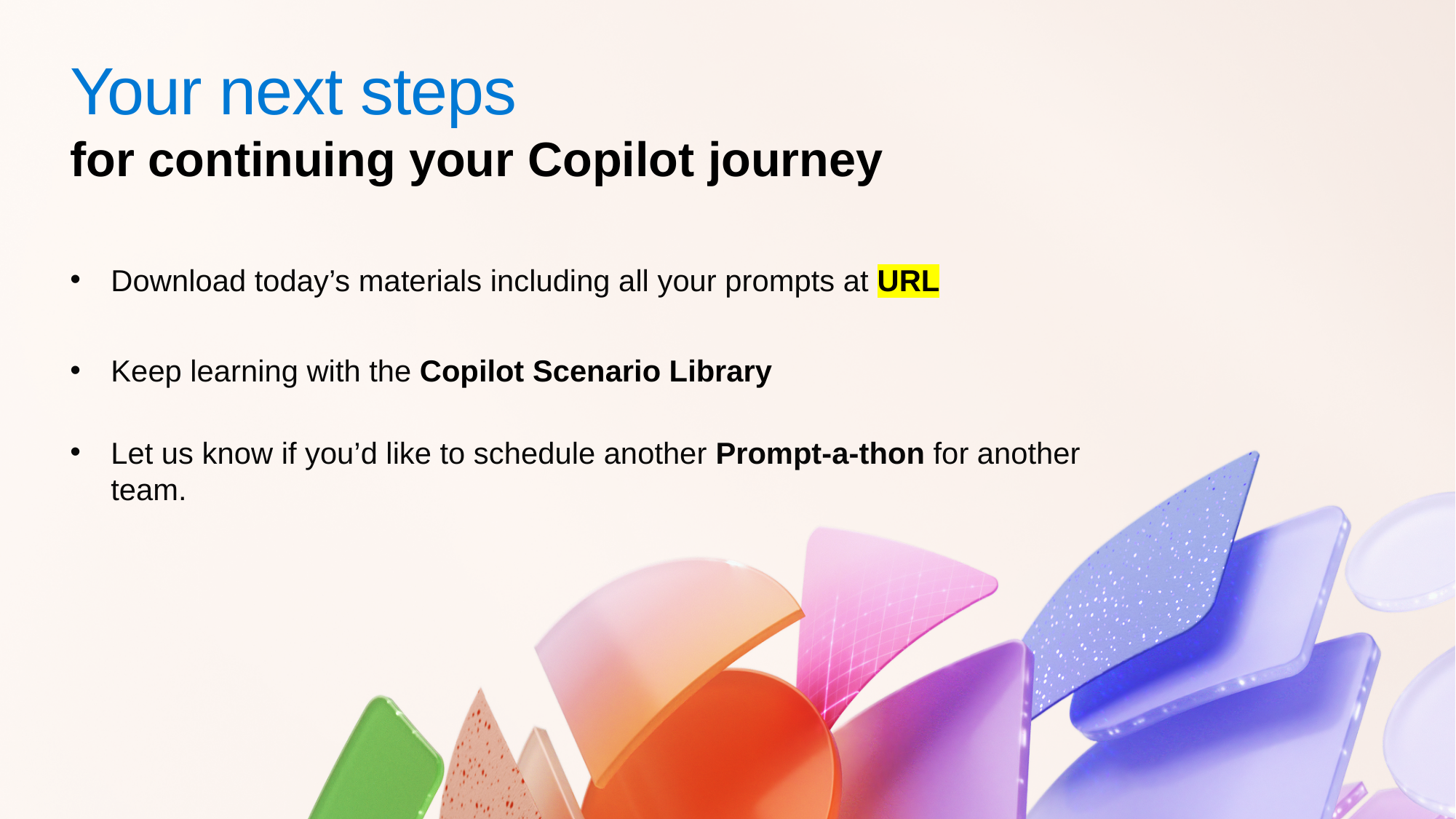

# Your next steps for continuing your Copilot journey
Download today’s materials including all your prompts at URL

Keep learning with the Copilot Scenario Library
Let us know if you’d like to schedule another Prompt-a-thon for another team.